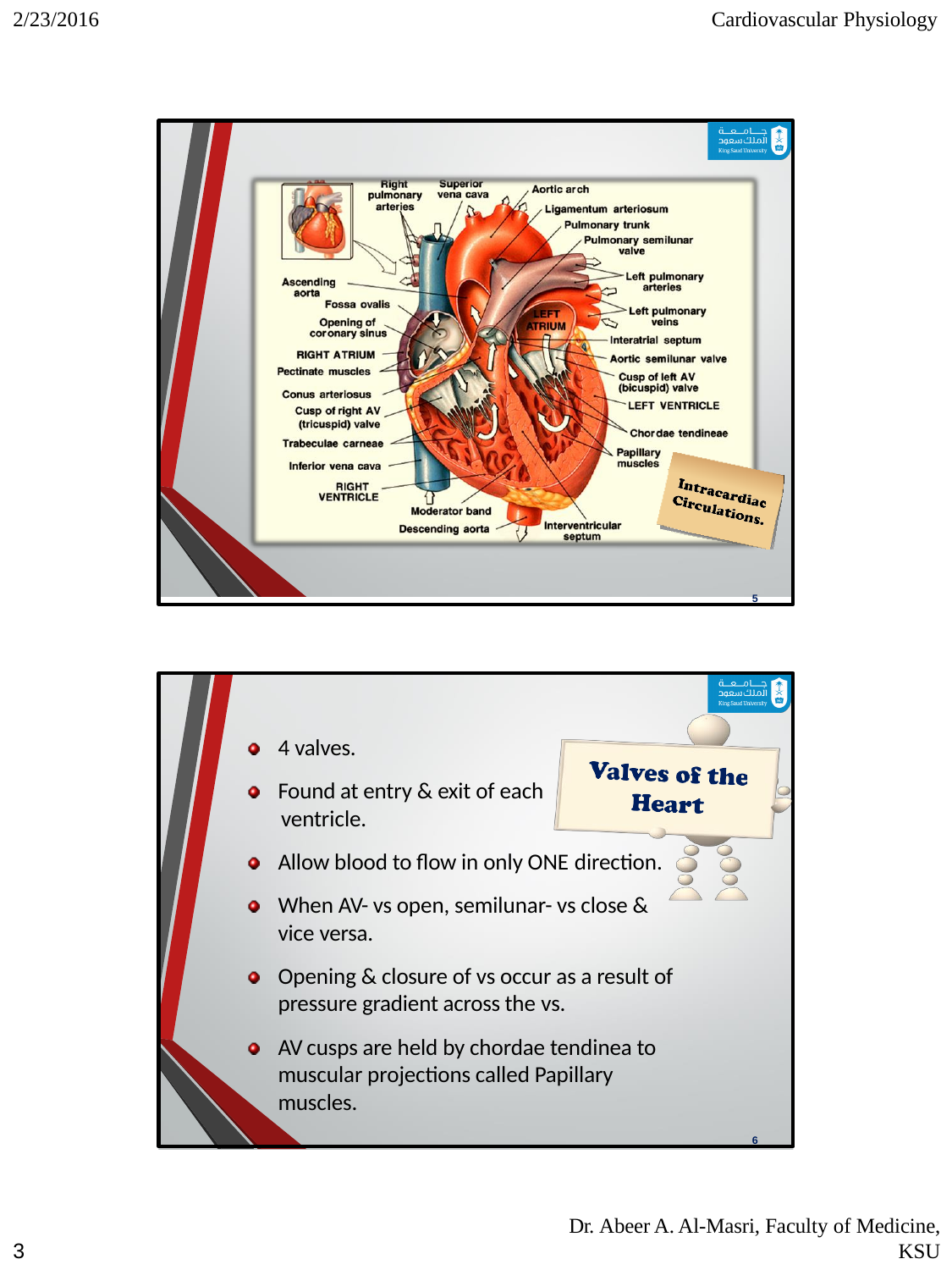

2/23/2016
Cardiovascular Physiology

5

4 valves.
Found at entry & exit of each
ventricle.
Allow blood to flow in only ONE direction.
When AV- vs open, semilunar- vs close &  vice versa.
Opening & closure of vs occur as a result of  pressure gradient across the vs.
AV cusps are held by chordae tendinea to  muscular projections called Papillary  muscles.
6

Dr. Abeer A. Al-Masri, Faculty of Medicine,
KSU
3